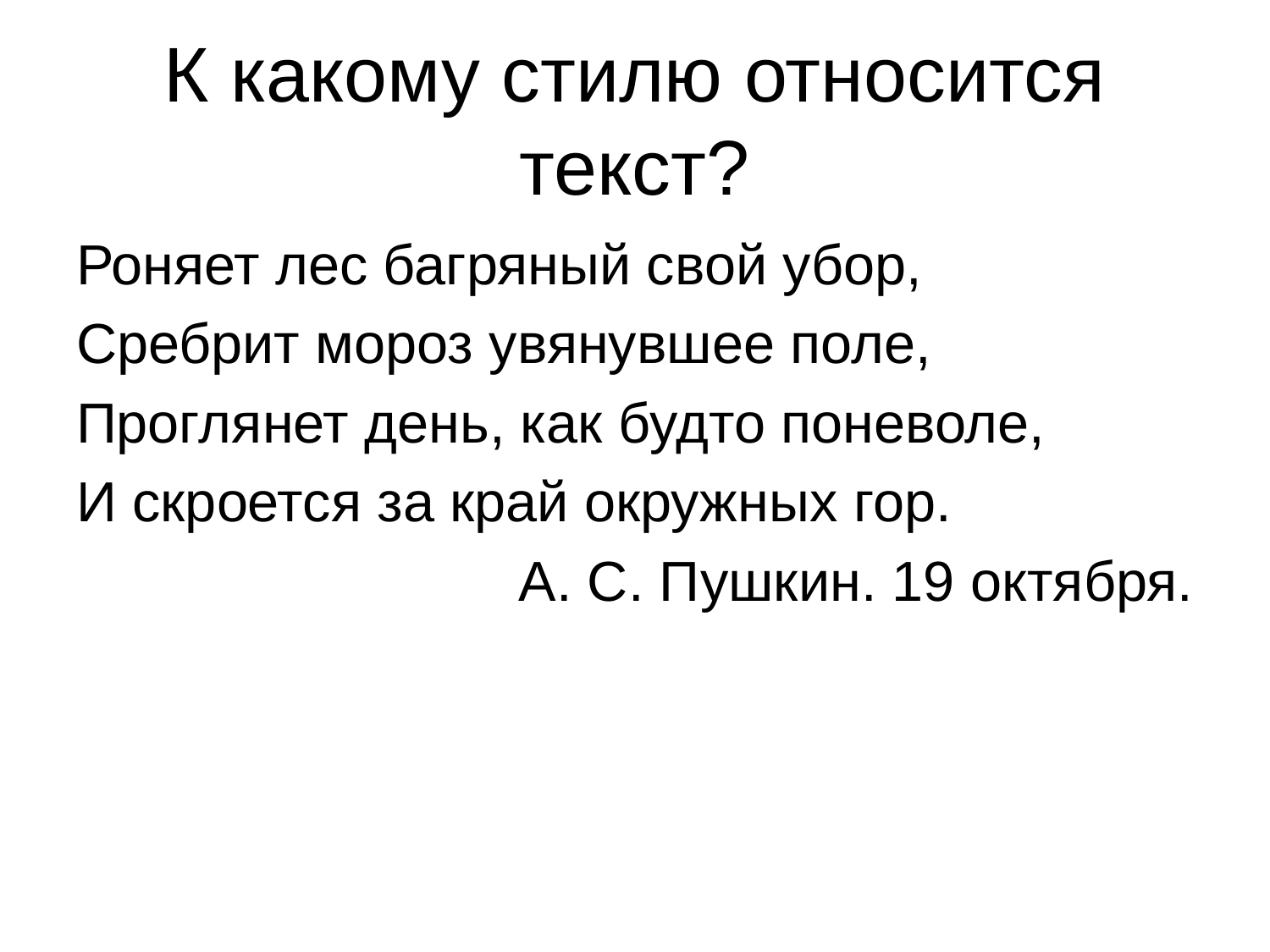

# К какому стилю относится текст?
Роняет лес багряный свой убор,
Сребрит мороз увянувшее поле,
Проглянет день, как будто поневоле,
И скроется за край окружных гор.
А. С. Пушкин. 19 октября.